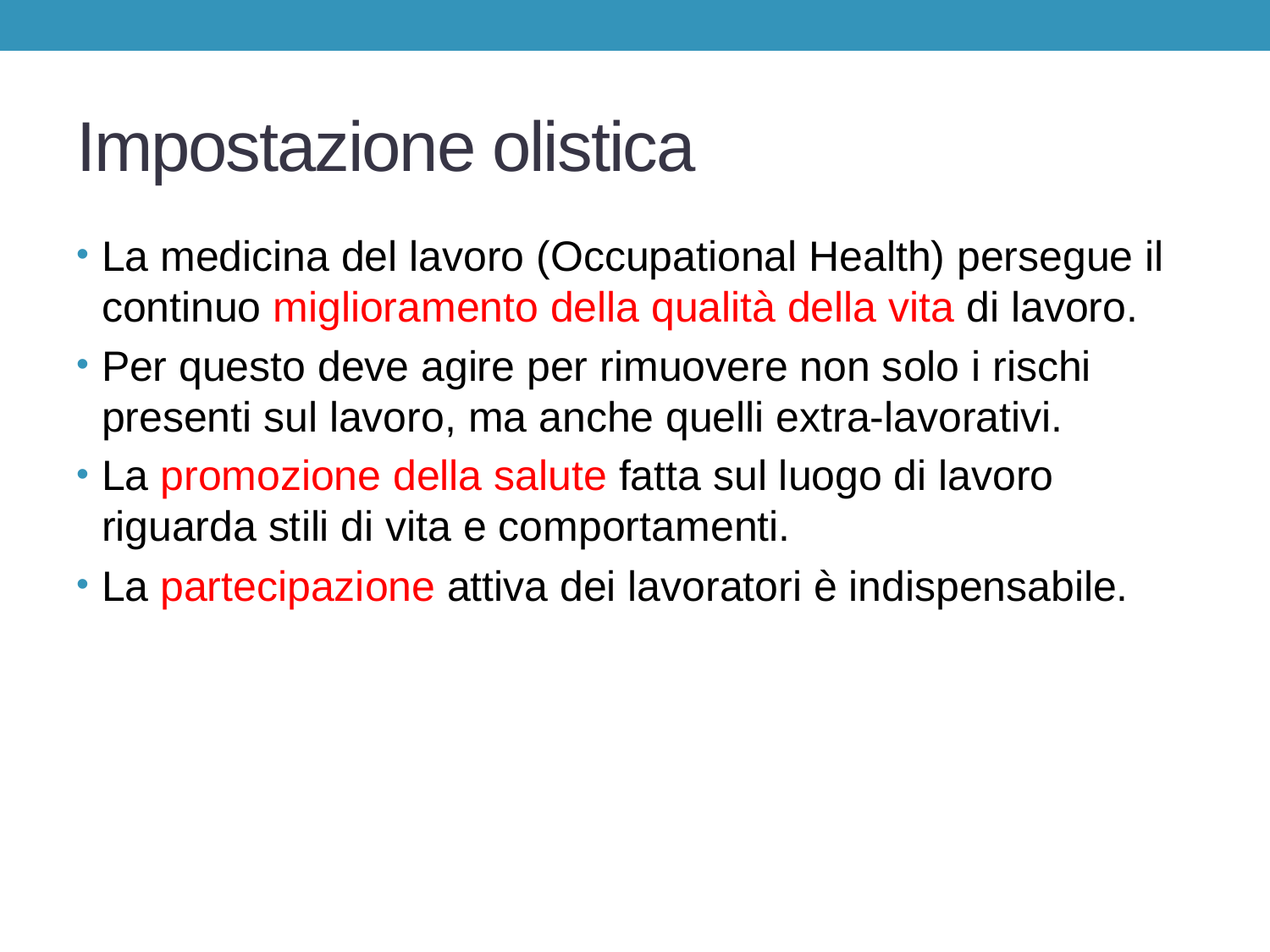

# Impostazione olistica
La medicina del lavoro (Occupational Health) persegue il continuo miglioramento della qualità della vita di lavoro.
Per questo deve agire per rimuovere non solo i rischi presenti sul lavoro, ma anche quelli extra-lavorativi.
La promozione della salute fatta sul luogo di lavoro riguarda stili di vita e comportamenti.
La partecipazione attiva dei lavoratori è indispensabile.